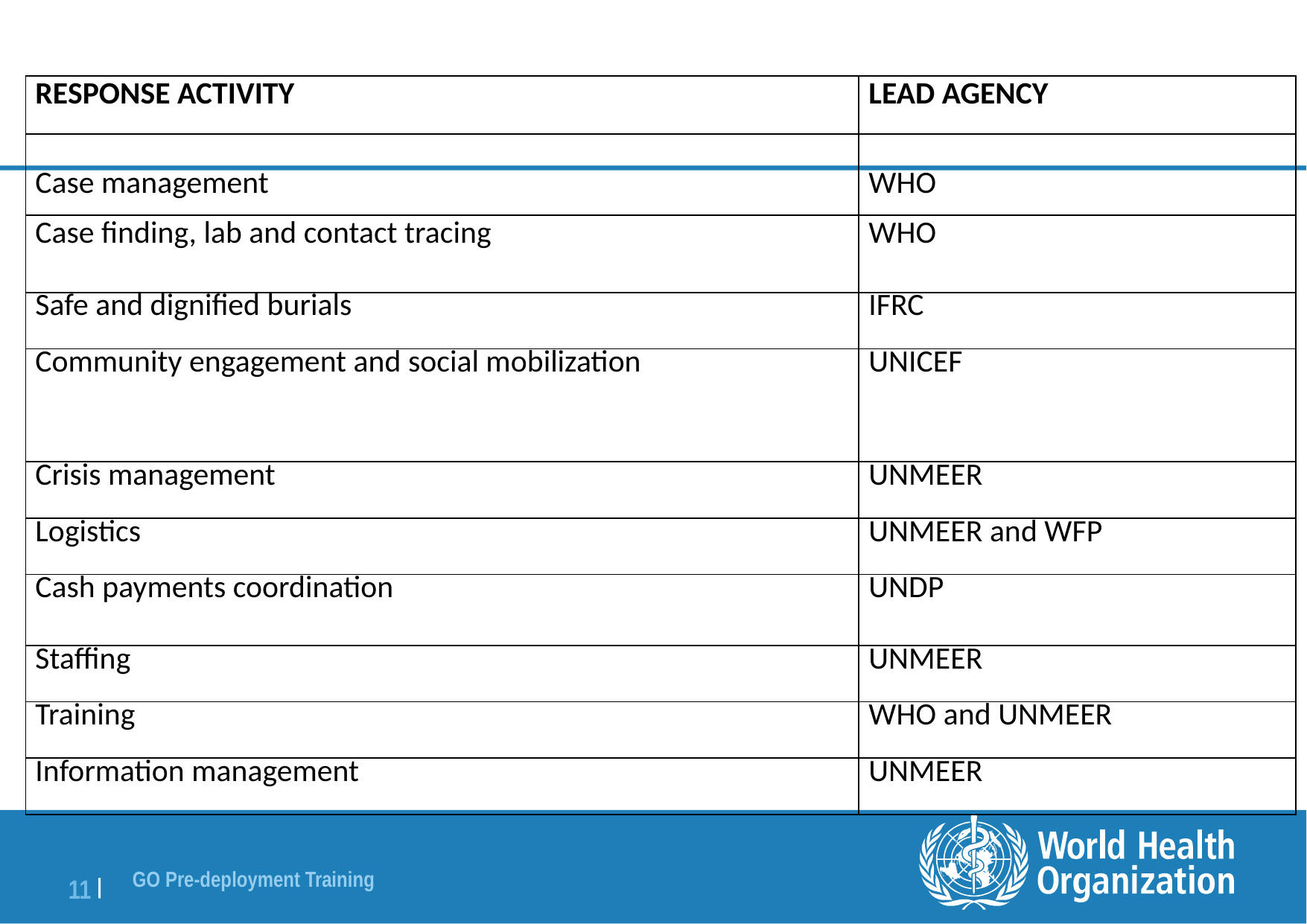

| RESPONSE ACTIVITY | LEAD AGENCY |
| --- | --- |
| Case management | WHO |
| Case finding, lab and contact tracing | WHO |
| Safe and dignified burials | IFRC |
| Community engagement and social mobilization | UNICEF |
| Crisis management | UNMEER |
| Logistics | UNMEER and WFP |
| Cash payments coordination | UNDP |
| Staffing | UNMEER |
| Training | WHO and UNMEER |
| Information management | UNMEER |